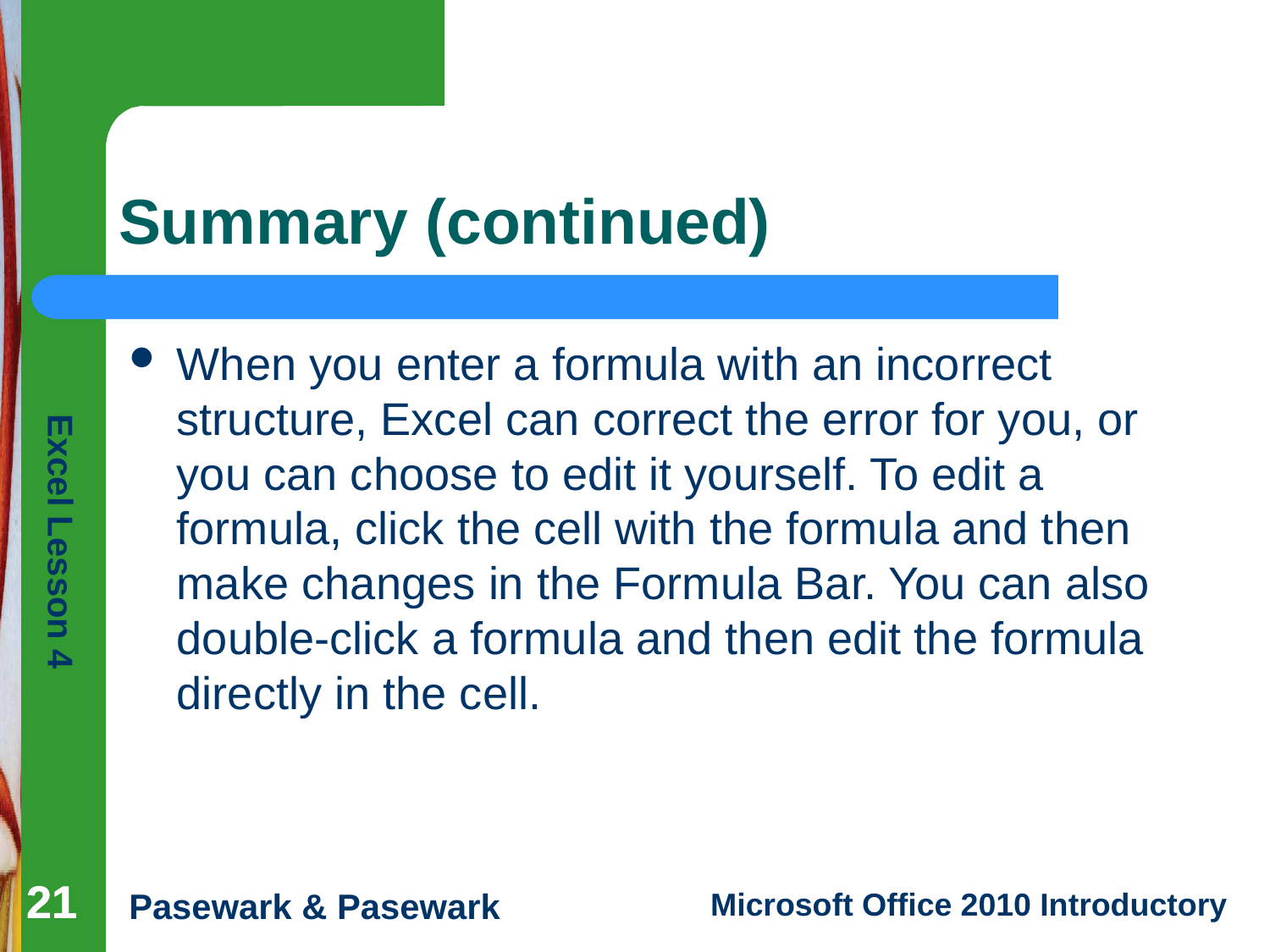

# Summary (continued)
When you enter a formula with an incorrect structure, Excel can correct the error for you, or you can choose to edit it yourself. To edit a formula, click the cell with the formula and then make changes in the Formula Bar. You can also double-click a formula and then edit the formula directly in the cell.
21
21
21